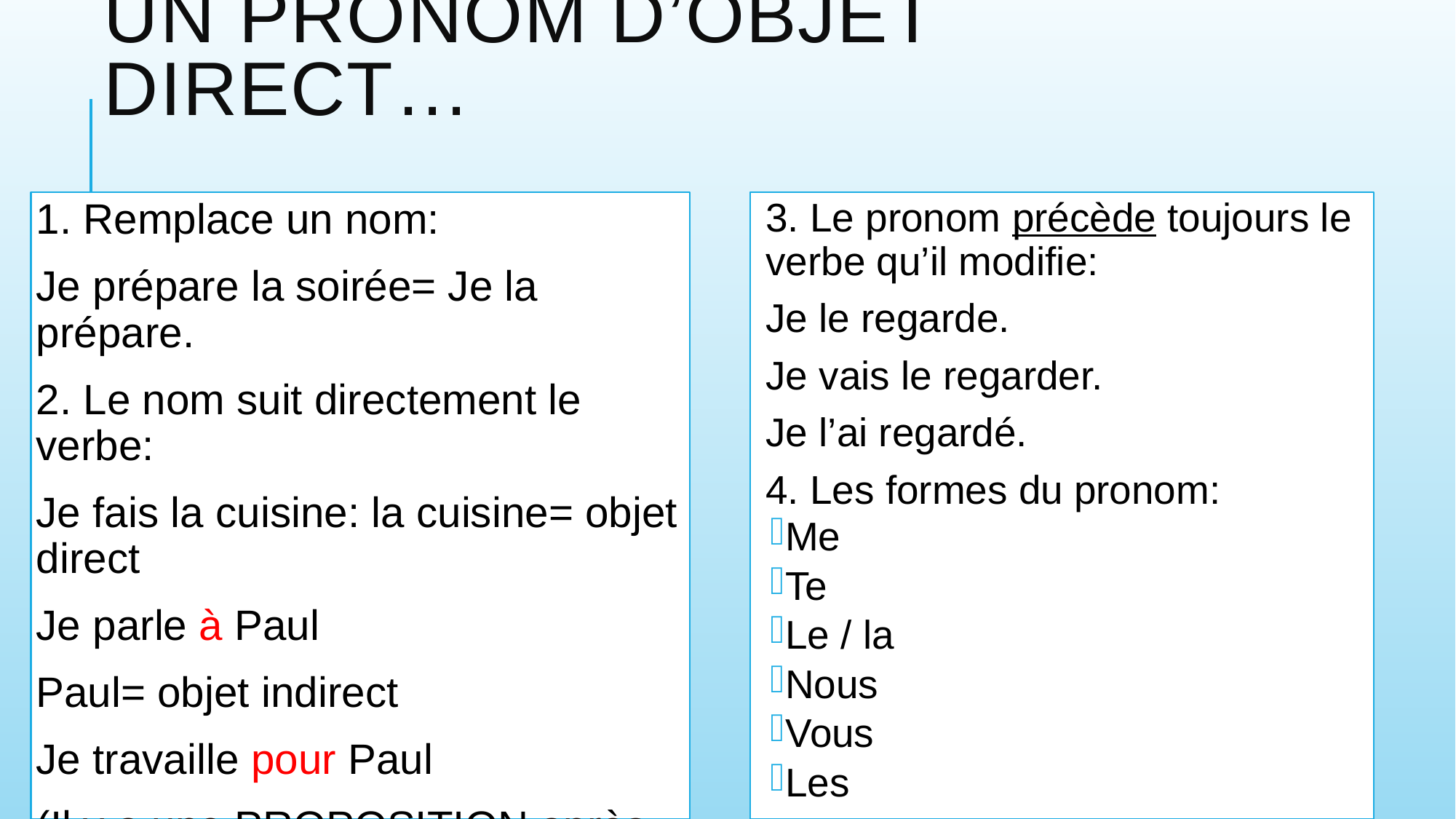

# Un pronom d’objet direct…
1. Remplace un nom:
Je prépare la soirée= Je la prépare.
2. Le nom suit directement le verbe:
Je fais la cuisine: la cuisine= objet direct
Je parle à Paul
Paul= objet indirect
Je travaille pour Paul
(Il y a une PROPOSITION après le verbe)

3. Le pronom précède toujours le verbe qu’il modifie:
Je le regarde.
Je vais le regarder.
Je l’ai regardé.
4. Les formes du pronom:
Me
Te
Le / la
Nous
Vous
Les